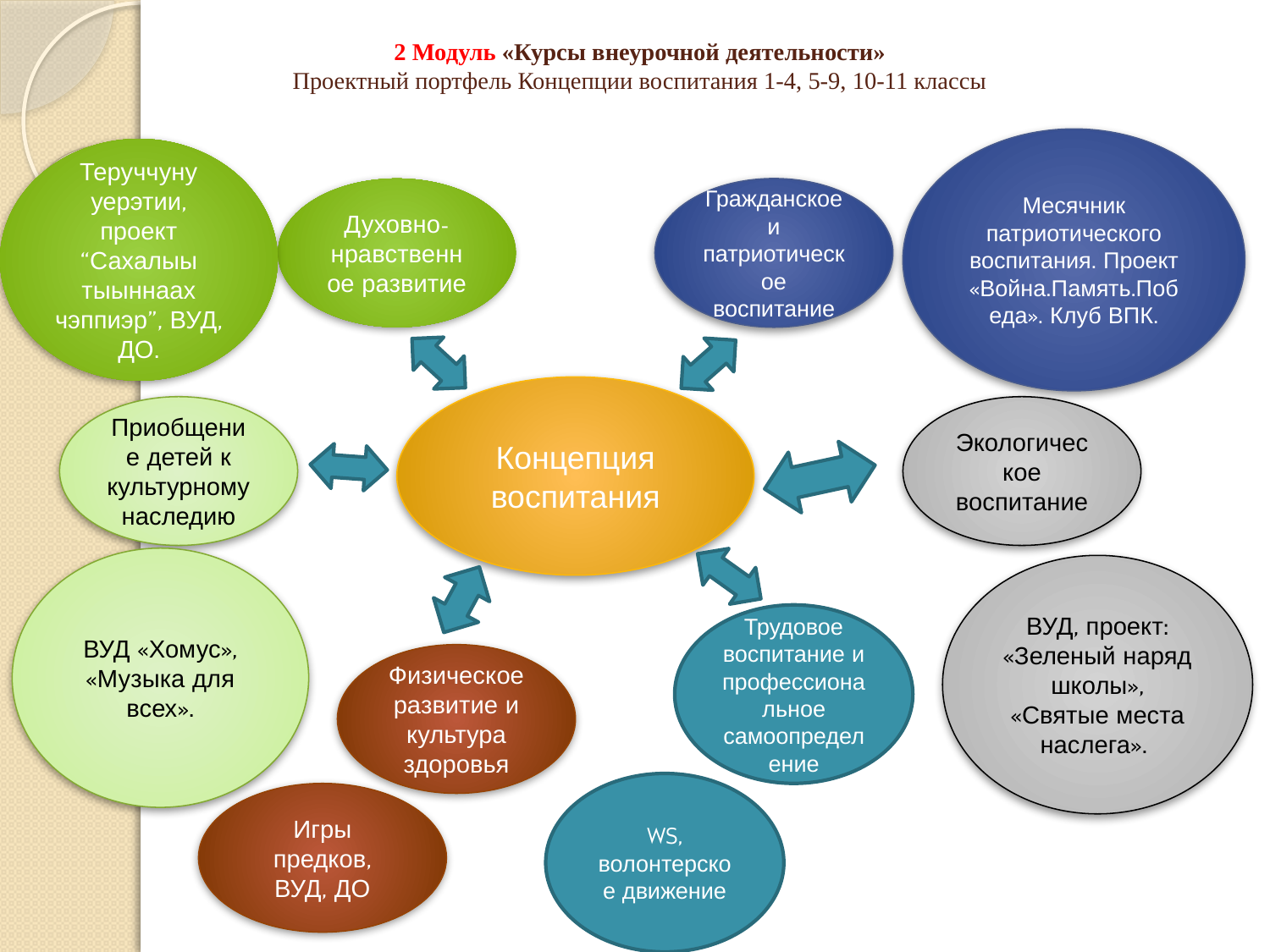

# 2 Модуль «Курсы внеурочной деятельности» Проектный портфель Концепции воспитания 1-4, 5-9, 10-11 классы
Месячник патриотического воспитания. Проект «Война.Память.Победа». Клуб ВПК.
Теруччуну уерэтии, проект “Сахалыы тыыннаах чэппиэр”, ВУД, ДО.
Духовно-нравственное развитие
Гражданское и патриотическое воспитание

Концепция воспитания
Приобщение детей к культурному наследию
Экологическое воспитание

ВУД «Хомус», «Музыка для всех».
ВУД, проект: «Зеленый наряд школы», «Святые места наслега».

Трудовое воспитание и профессиональное самоопределение
Физическое развитие и культура здоровья
WS, волонтерское движение
Игры предков, ВУД, ДО